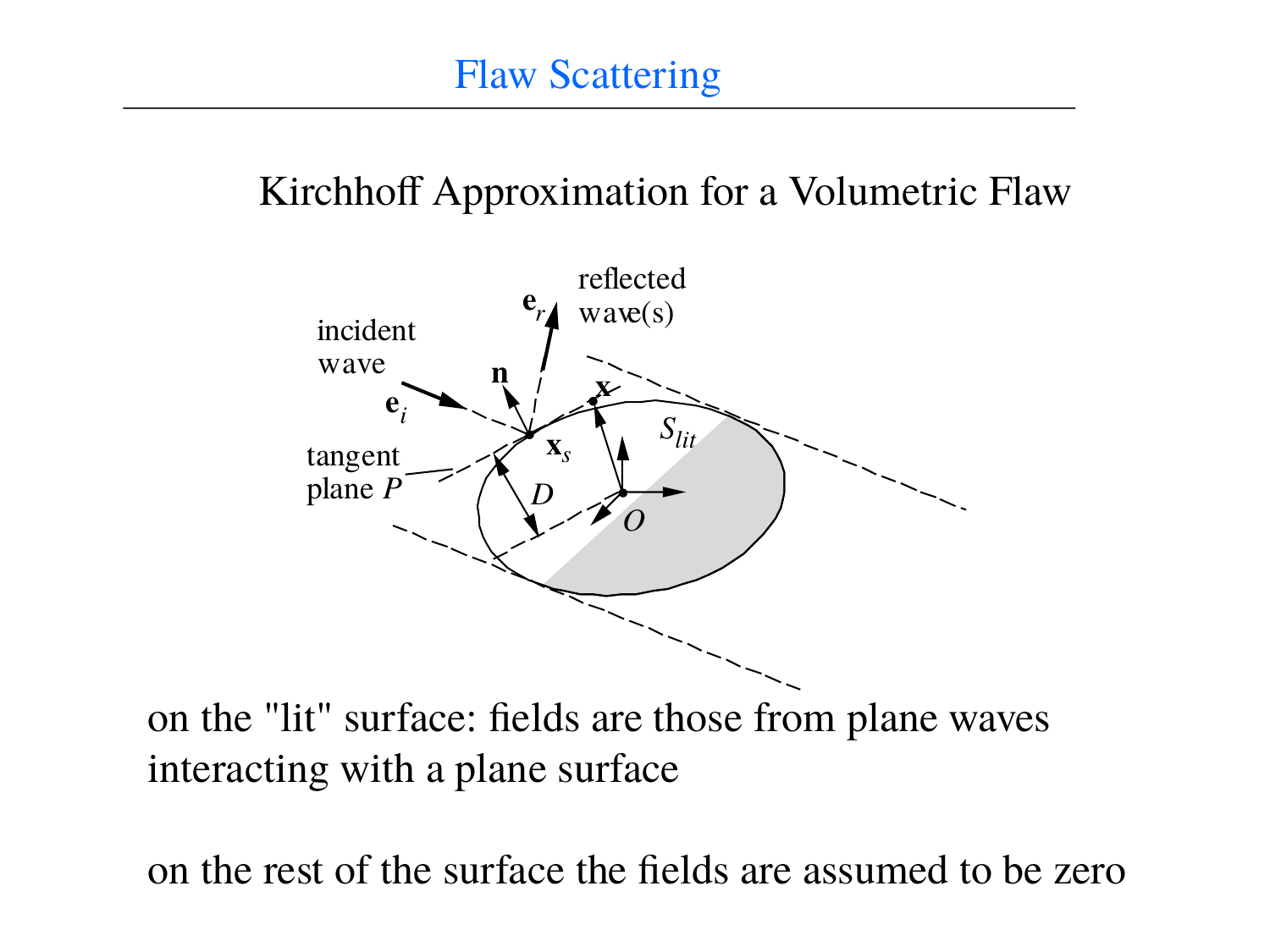

Flaw Scattering

Kirchhoff Approximation for a Volumetric Flaw
r
e
f
l
e
c
t
e
d

e
r

w
a
v
e(s)

i
n
c
i
d
e
n
t

w
a
v
e
n

x
e
i

S
l
i
t
x
s

t
a
n
g
e
n
t

p
l
a
n
e

P

D

O

on the "lit" surface: fields are those from plane waves
interacting with a plane surface

on the rest of the surface the fields are assumed to be zero